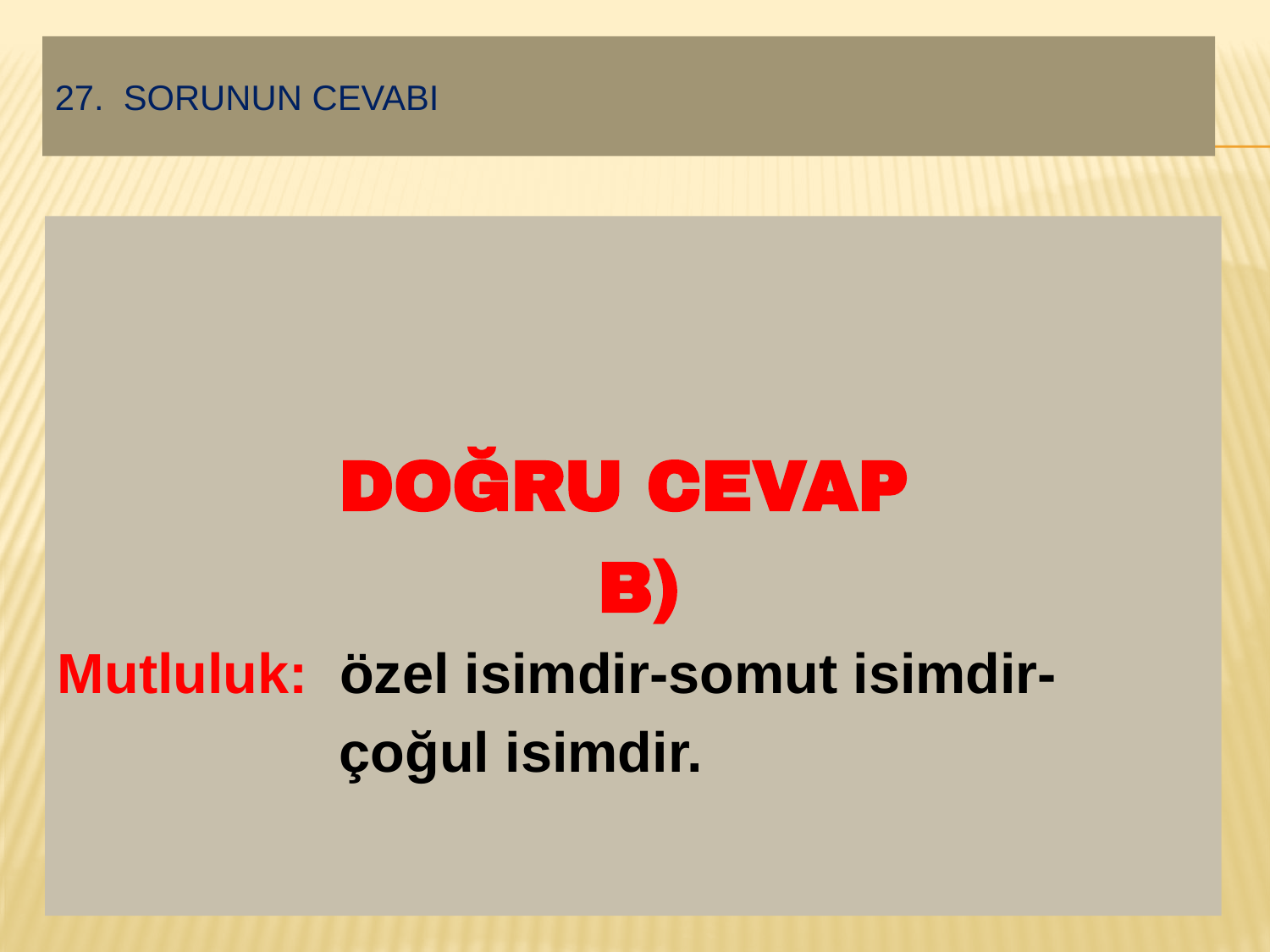

# 27.  SORUNUN CEVABI

          DOĞRU CEVAP
                       B)
Mutluluk:  özel isimdir-somut isimdir-
                  çoğul isimdir.